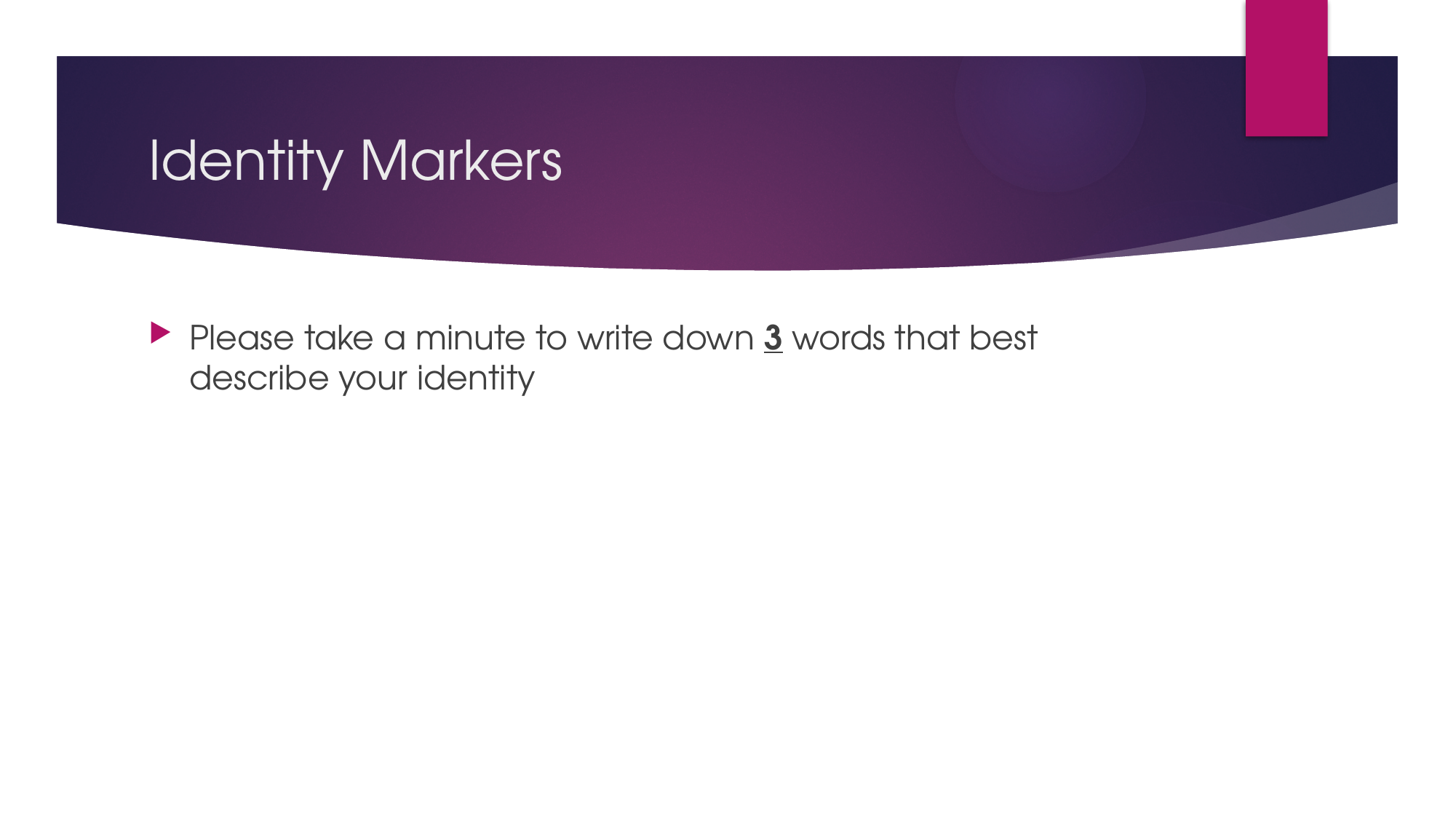

# Identity Markers
Please take a minute to write down 3 words that best describe your identity